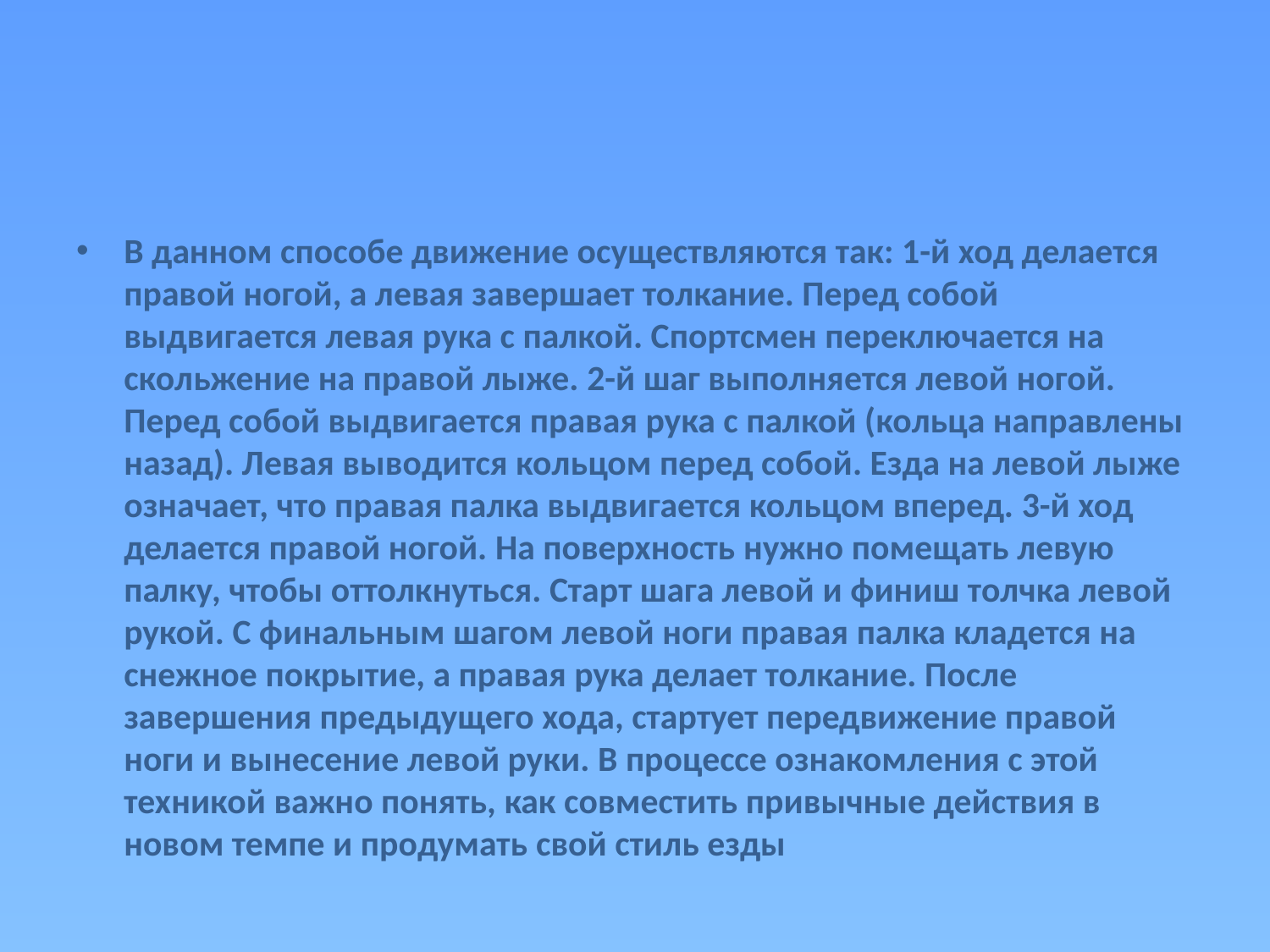

#
В данном способе движение осуществляются так: 1-й ход делается правой ногой, а левая завершает толкание. Перед собой выдвигается левая рука с палкой. Спортсмен переключается на скольжение на правой лыже. 2-й шаг выполняется левой ногой. Перед собой выдвигается правая рука с палкой (кольца направлены назад). Левая выводится кольцом перед собой. Езда на левой лыже означает, что правая палка выдвигается кольцом вперед. 3-й ход делается правой ногой. На поверхность нужно помещать левую палку, чтобы оттолкнуться. Старт шага левой и финиш толчка левой рукой. С финальным шагом левой ноги правая палка кладется на снежное покрытие, а правая рука делает толкание. После завершения предыдущего хода, стартует передвижение правой ноги и вынесение левой руки. В процессе ознакомления с этой техникой важно понять, как совместить привычные действия в новом темпе и продумать свой стиль езды